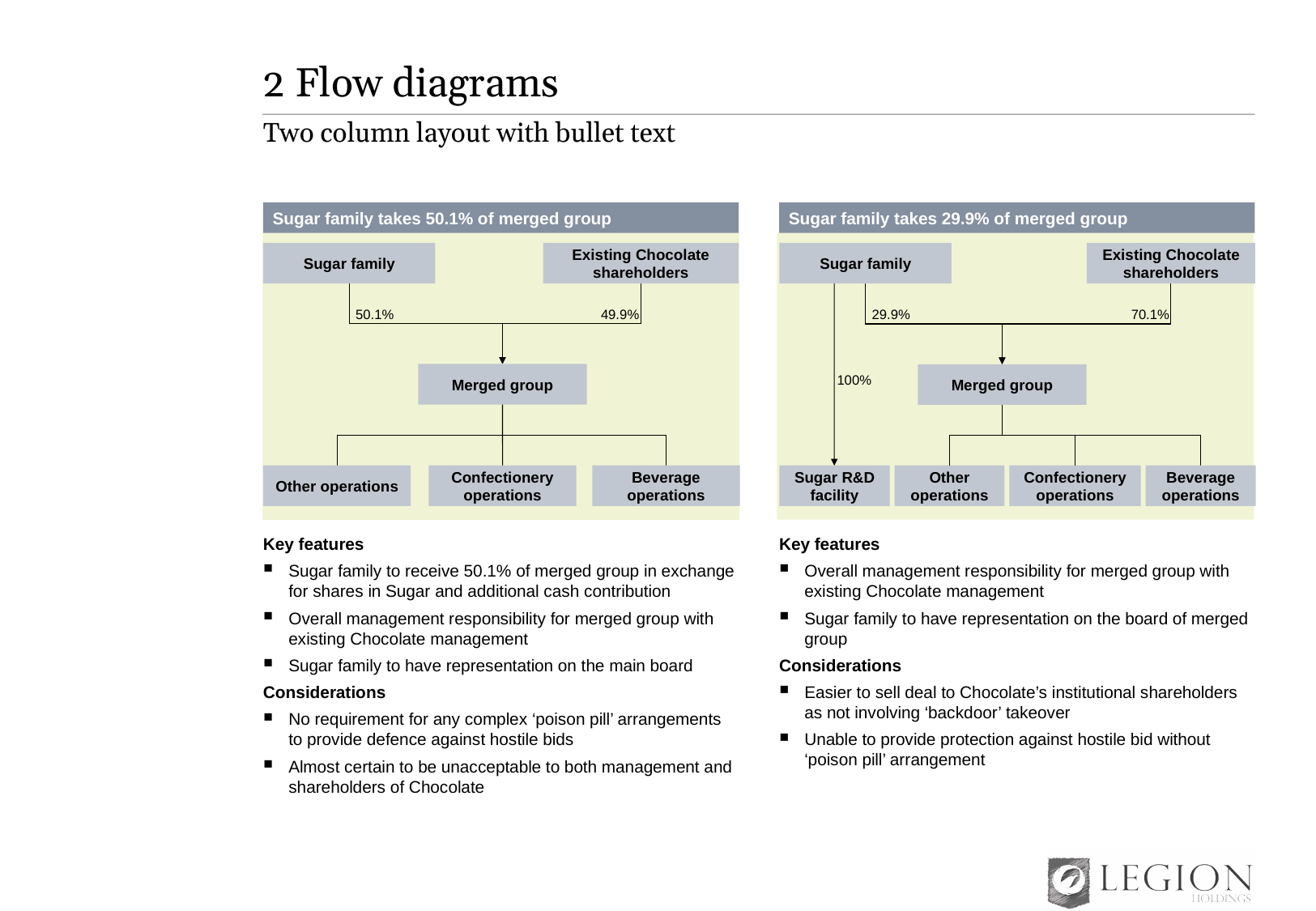

# 2 Flow diagrams
Two column layout with bullet text
Sugar family takes 50.1% of merged group
Sugar family takes 29.9% of merged group

Sugar family
Existing Chocolate shareholders
Sugar family
Existing Chocolate shareholders

50.1%
49.9%
29.9%
70.1%
Merged group
Merged group
100%
Other operations
Confectionery operations
Beverage operations
Sugar R&D facility
Other operations
Confectionery operations
Beverage operations
Key features
Sugar family to receive 50.1% of merged group in exchange for shares in Sugar and additional cash contribution
Overall management responsibility for merged group with existing Chocolate management
Sugar family to have representation on the main board
Considerations
No requirement for any complex ‘poison pill’ arrangements to provide defence against hostile bids
Almost certain to be unacceptable to both management and shareholders of Chocolate

Key features
Overall management responsibility for merged group with existing Chocolate management
Sugar family to have representation on the board of merged group
Considerations
Easier to sell deal to Chocolate’s institutional shareholders as not involving ‘backdoor’ takeover
Unable to provide protection against hostile bid without ‘poison pill’ arrangement